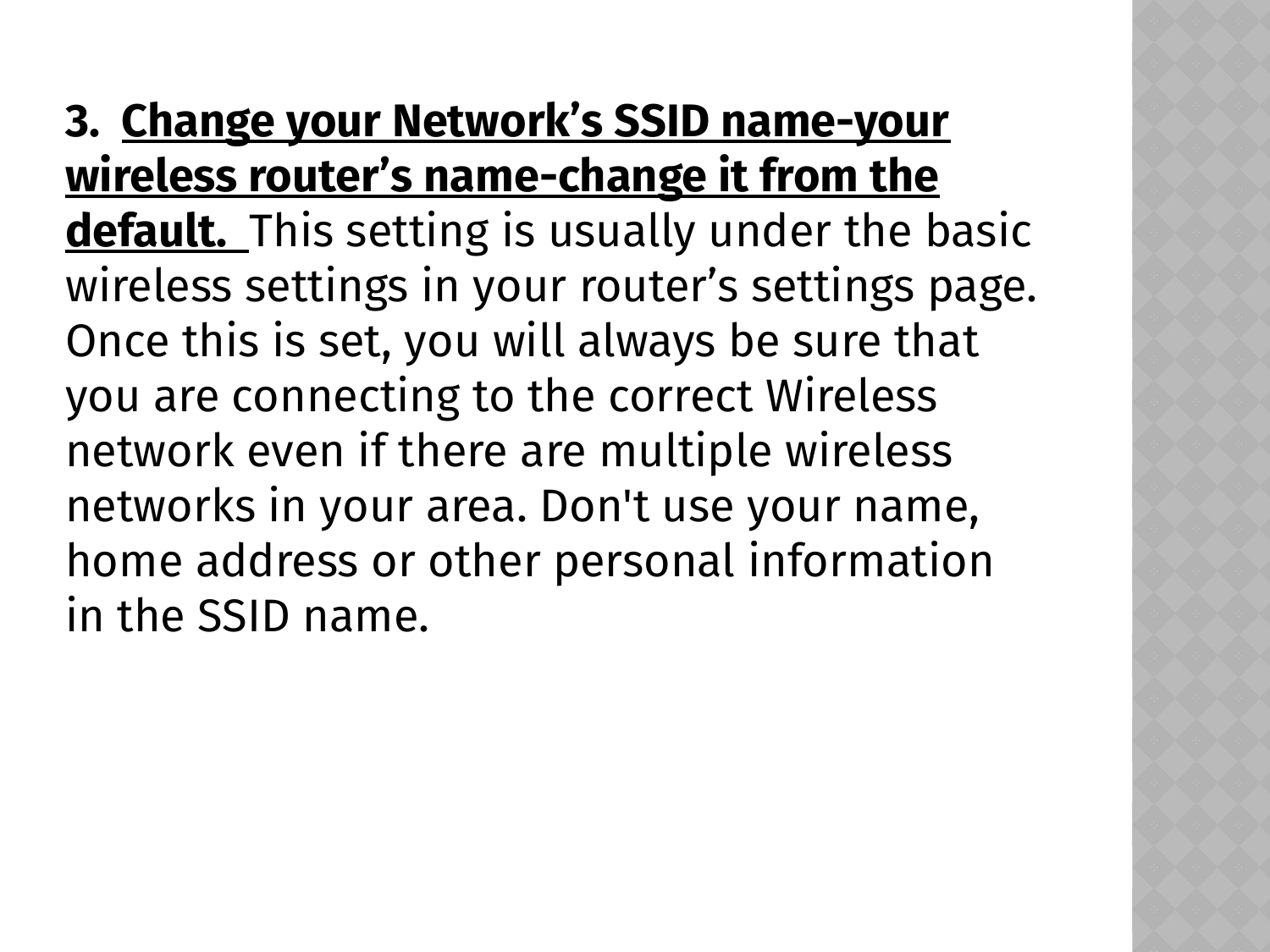

#
3.  Change your Network’s SSID name-your wireless router’s name-change it from the default.  This setting is usually under the basic wireless settings in your router’s settings page. Once this is set, you will always be sure that you are connecting to the correct Wireless network even if there are multiple wireless networks in your area. Don't use your name, home address or other personal information in the SSID name.